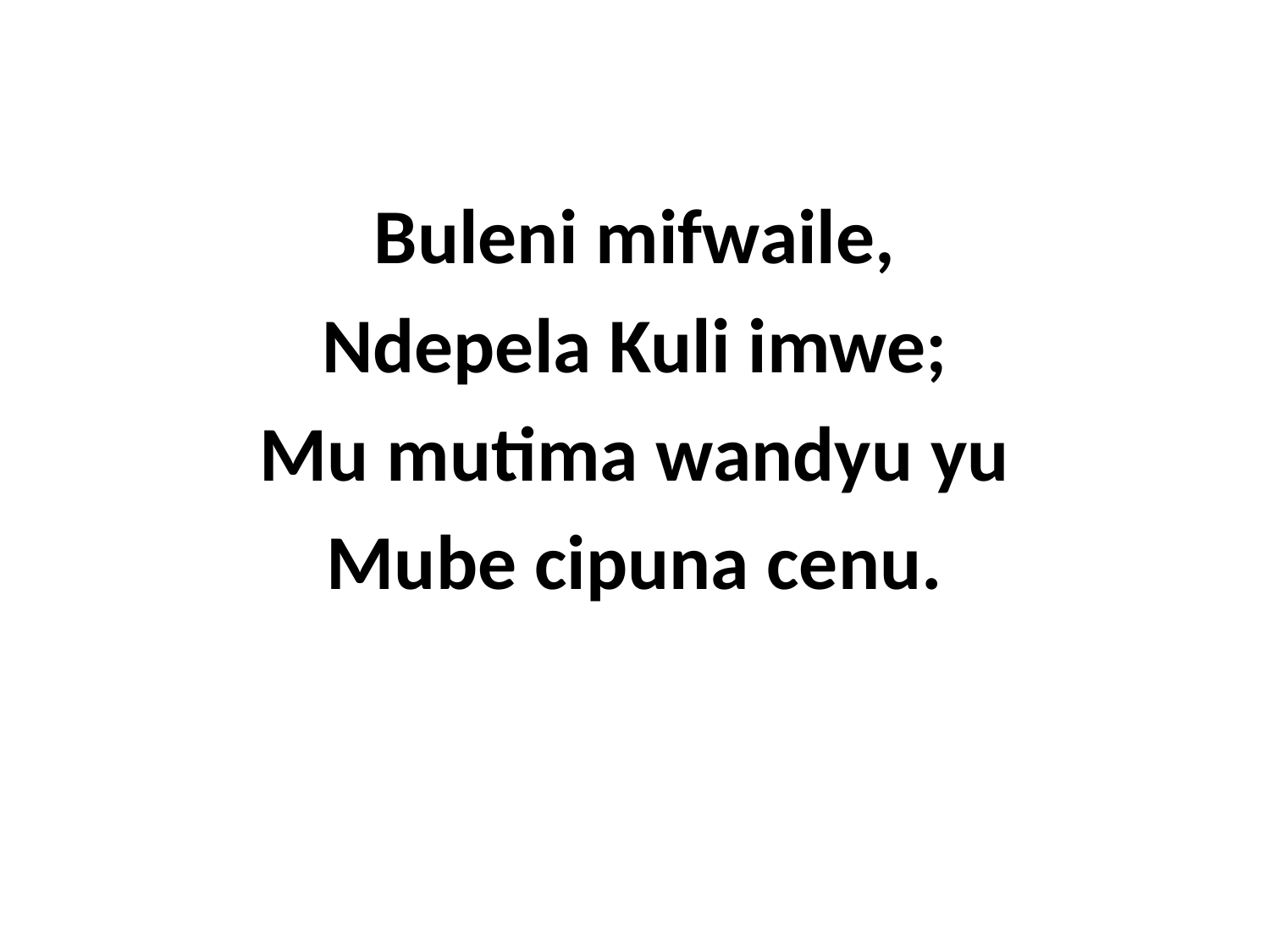

Buleni mifwaile,
Ndepela Kuli imwe;
Mu mutima wandyu yu
Mube cipuna cenu.